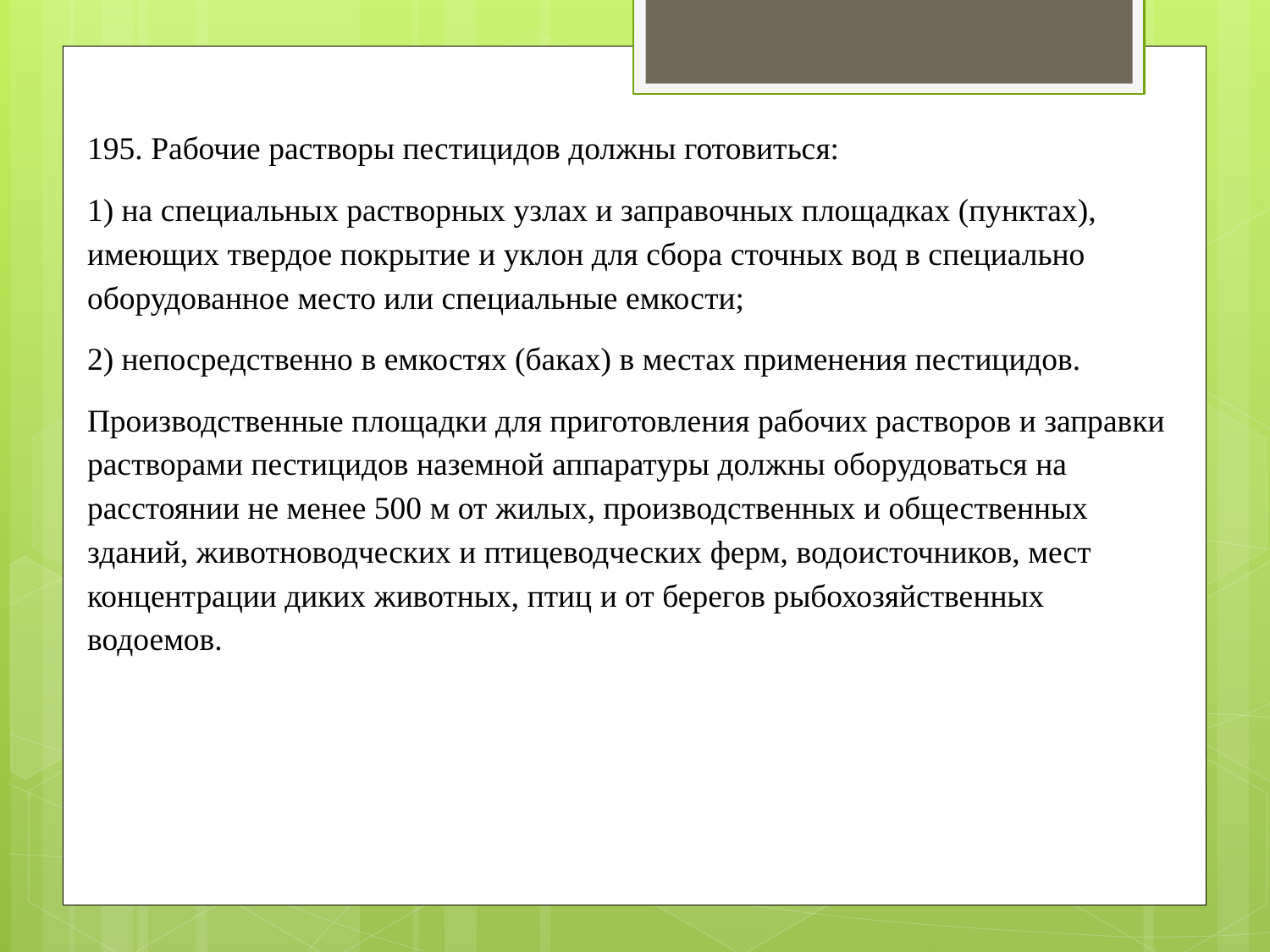

195. Рабочие растворы пестицидов должны готовиться:
1) на специальных растворных узлах и заправочных площадках (пунктах), имеющих твердое покрытие и уклон для сбора сточных вод в специально оборудованное место или специальные емкости;
2) непосредственно в емкостях (баках) в местах применения пестицидов.
Производственные площадки для приготовления рабочих растворов и заправки растворами пестицидов наземной аппаратуры должны оборудоваться на расстоянии не менее 500 м от жилых, производственных и общественных зданий, животноводческих и птицеводческих ферм, водоисточников, мест концентрации диких животных, птиц и от берегов рыбохозяйственных водоемов.